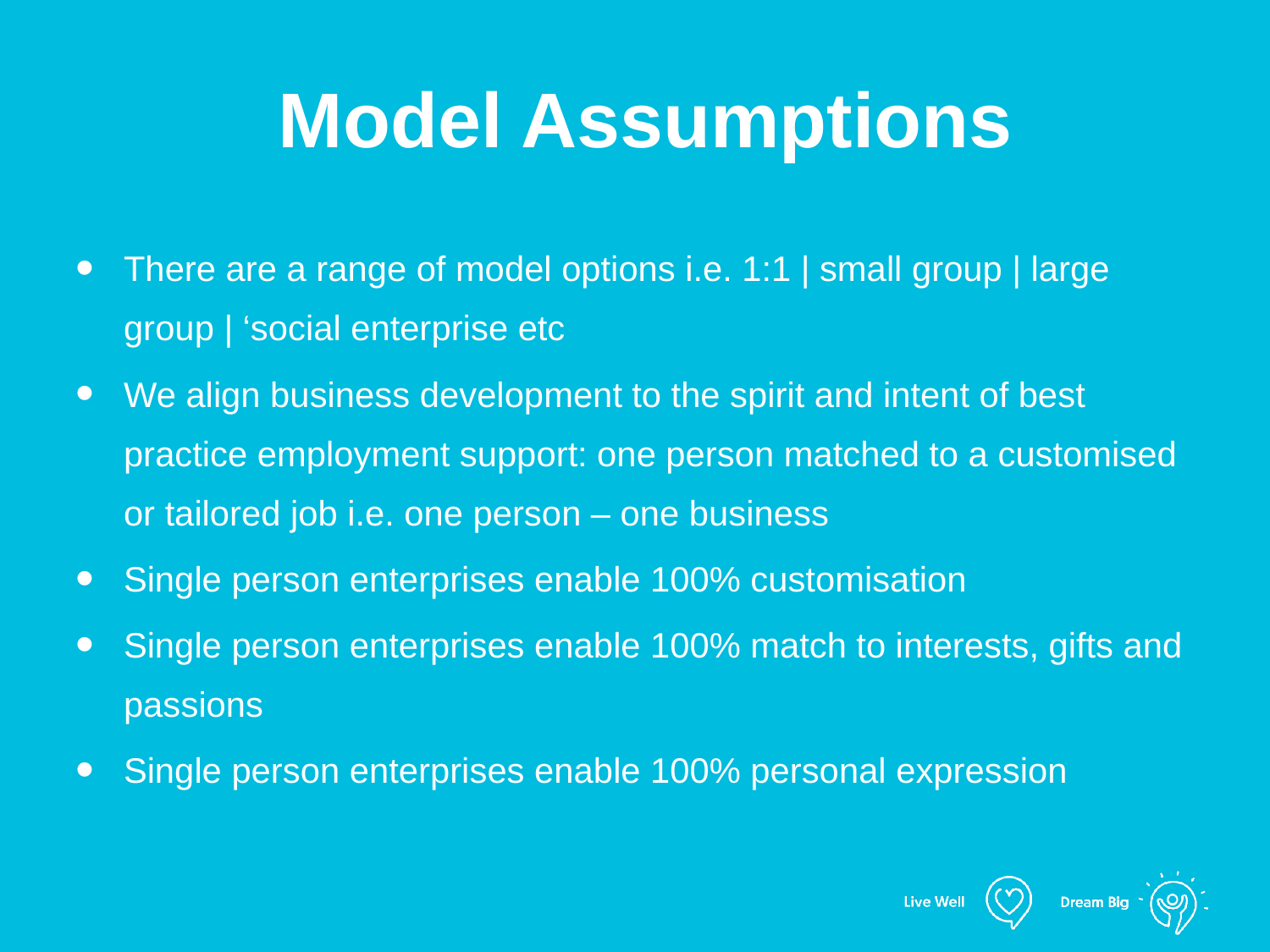

# Model Assumptions

There are a range of model options i.e. 1:1 | small group | large group | ‘social enterprise etc
We align business development to the spirit and intent of best practice employment support: one person matched to a customised or tailored job i.e. one person – one business
Single person enterprises enable 100% customisation
Single person enterprises enable 100% match to interests, gifts and passions
Single person enterprises enable 100% personal expression